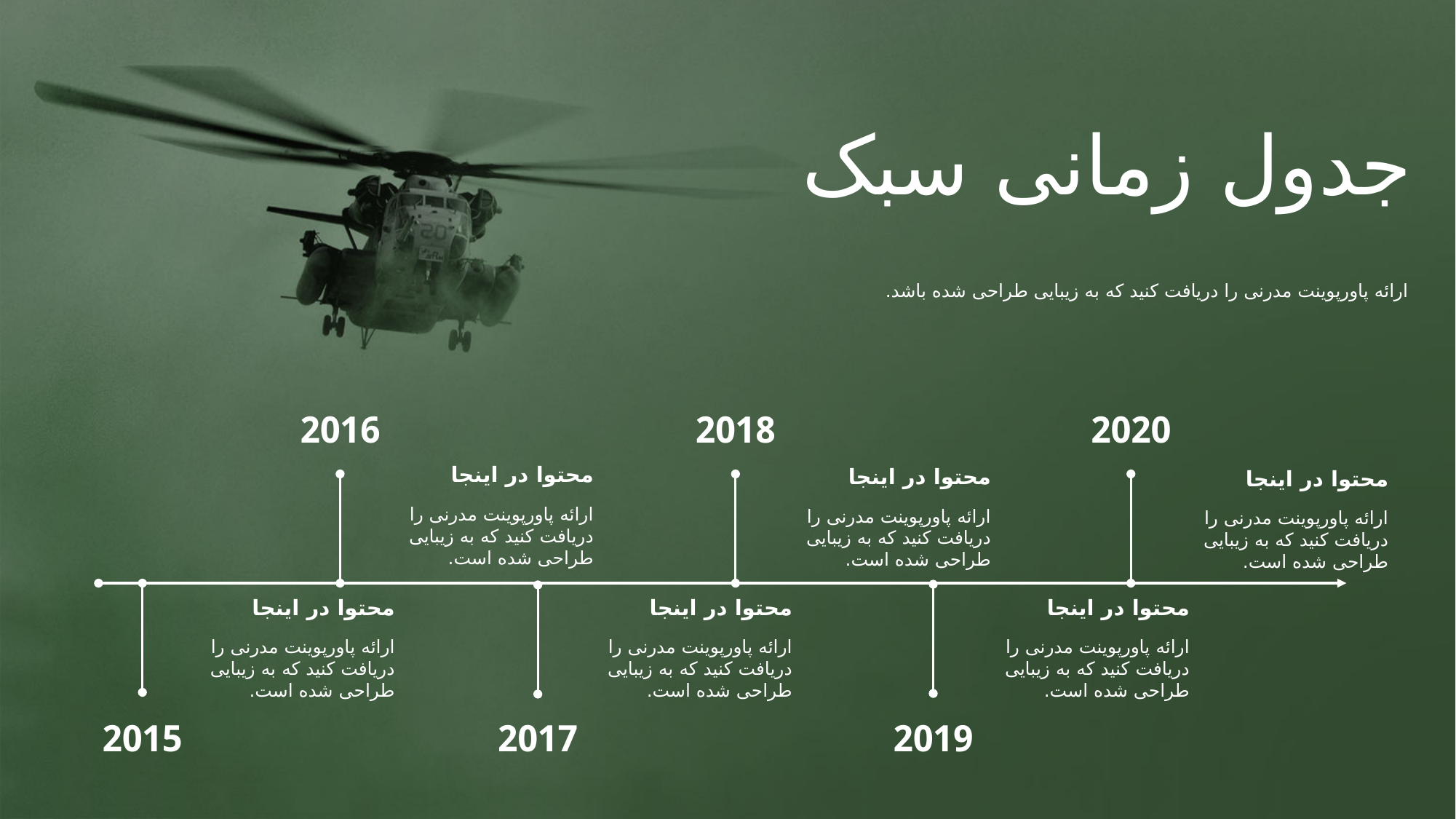

جدول زمانی سبک
ارائه پاورپوینت مدرنی را دریافت کنید که به زیبایی طراحی شده باشد.
2016
2018
2020
محتوا در اینجا
ارائه پاورپوینت مدرنی را دریافت کنید که به زیبایی طراحی شده است.
محتوا در اینجا
ارائه پاورپوینت مدرنی را دریافت کنید که به زیبایی طراحی شده است.
محتوا در اینجا
ارائه پاورپوینت مدرنی را دریافت کنید که به زیبایی طراحی شده است.
محتوا در اینجا
ارائه پاورپوینت مدرنی را دریافت کنید که به زیبایی طراحی شده است.
محتوا در اینجا
ارائه پاورپوینت مدرنی را دریافت کنید که به زیبایی طراحی شده است.
محتوا در اینجا
ارائه پاورپوینت مدرنی را دریافت کنید که به زیبایی طراحی شده است.
2015
2017
2019